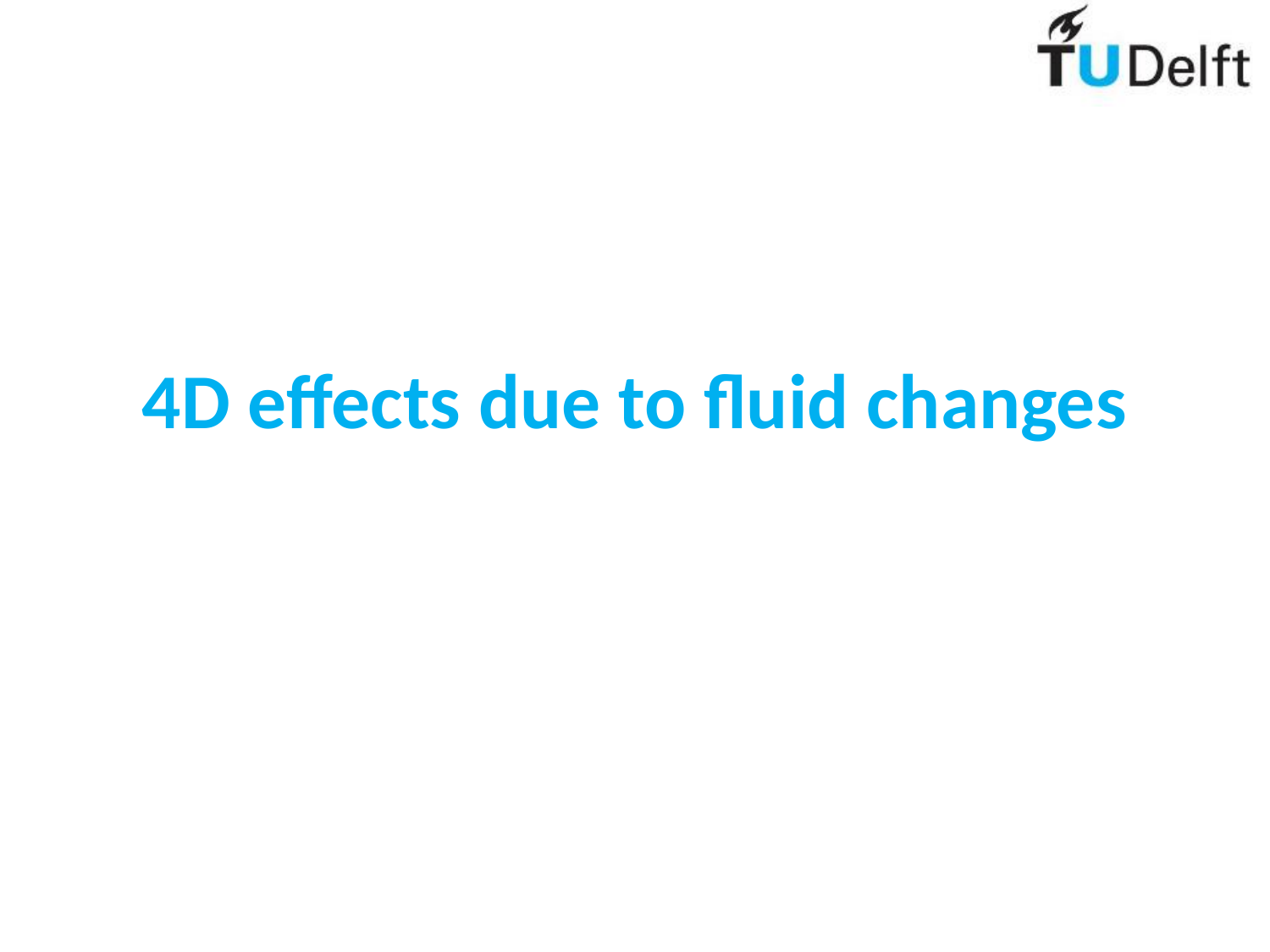

# 4D effects due to fluid changes